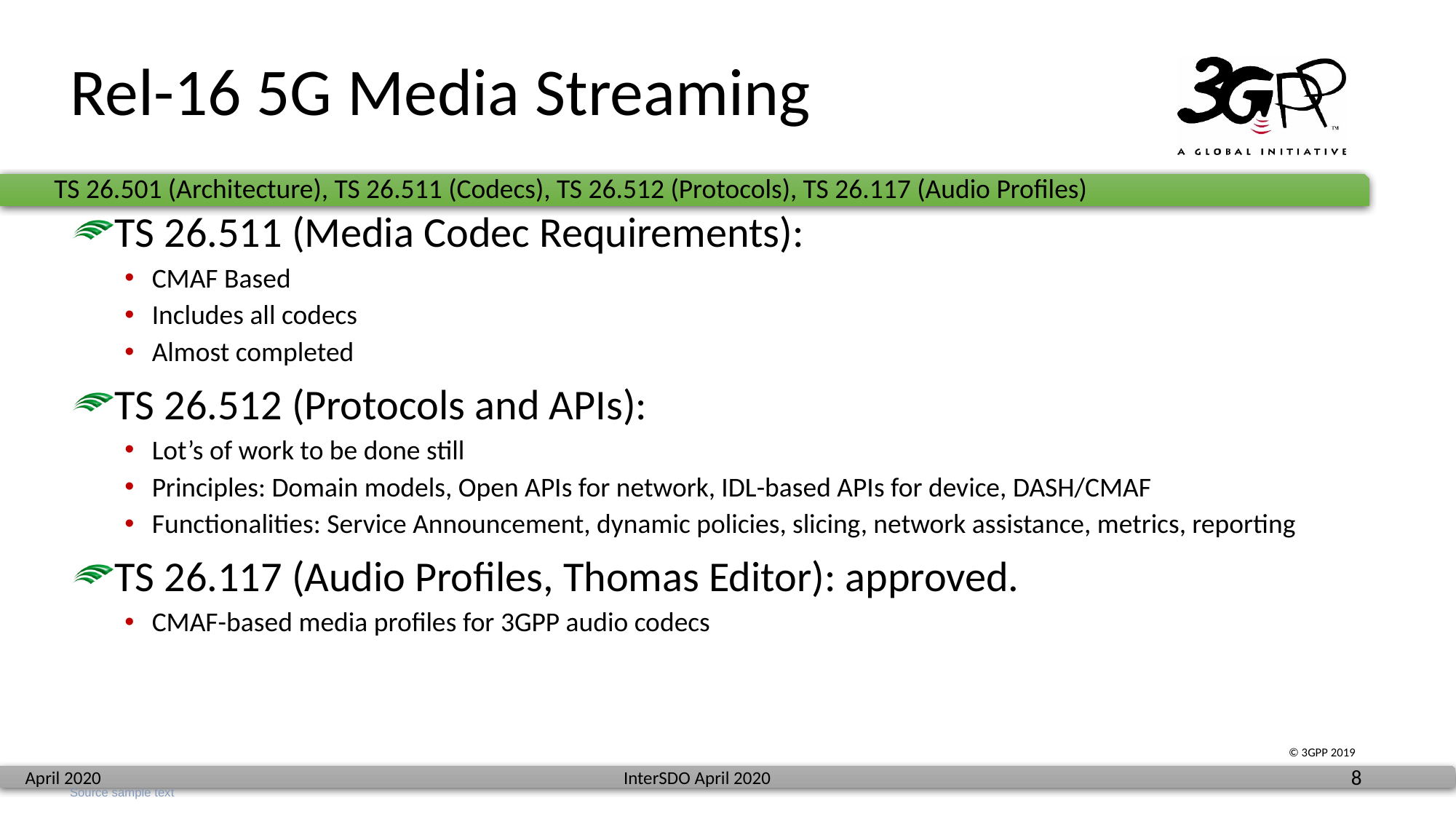

# Rel-16 5G Media Streaming
TS 26.501 (Architecture), TS 26.511 (Codecs), TS 26.512 (Protocols), TS 26.117 (Audio Profiles)
TS 26.511 (Media Codec Requirements):
CMAF Based
Includes all codecs
Almost completed
TS 26.512 (Protocols and APIs):
Lot’s of work to be done still
Principles: Domain models, Open APIs for network, IDL-based APIs for device, DASH/CMAF
Functionalities: Service Announcement, dynamic policies, slicing, network assistance, metrics, reporting
TS 26.117 (Audio Profiles, Thomas Editor): approved.
CMAF-based media profiles for 3GPP audio codecs
Source sample text